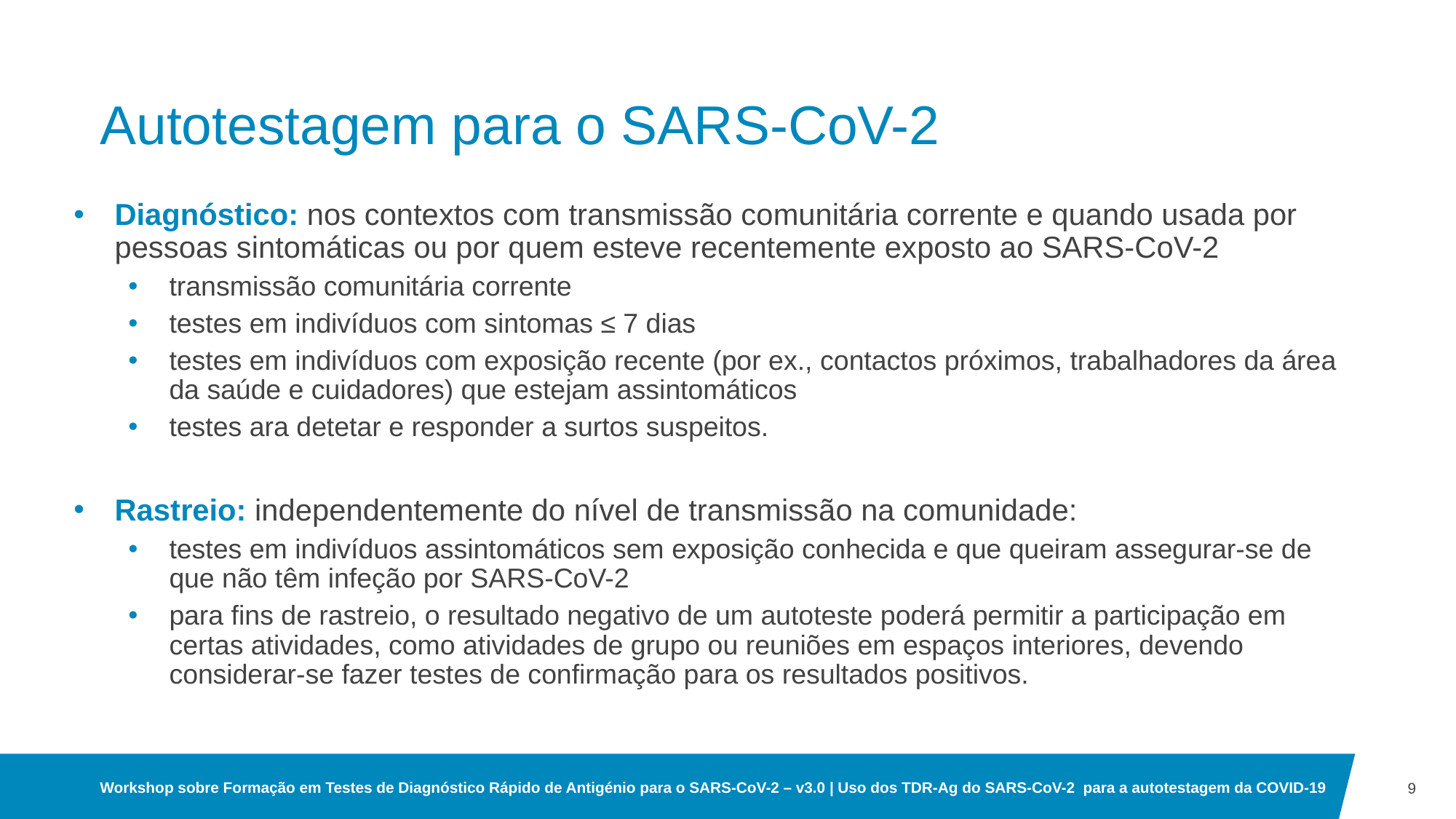

# Autotestagem para o SARS-CoV-2
Diagnóstico: nos contextos com transmissão comunitária corrente e quando usada por pessoas sintomáticas ou por quem esteve recentemente exposto ao SARS-CoV-2
transmissão comunitária corrente
testes em indivíduos com sintomas ≤ 7 dias
testes em indivíduos com exposição recente (por ex., contactos próximos, trabalhadores da área da saúde e cuidadores) que estejam assintomáticos
testes ara detetar e responder a surtos suspeitos.

Rastreio: independentemente do nível de transmissão na comunidade:
testes em indivíduos assintomáticos sem exposição conhecida e que queiram assegurar-se de que não têm infeção por SARS-CoV-2
para fins de rastreio, o resultado negativo de um autoteste poderá permitir a participação em certas atividades, como atividades de grupo ou reuniões em espaços interiores, devendo considerar-se fazer testes de confirmação para os resultados positivos.
9
Workshop sobre Formação em Testes de Diagnóstico Rápido de Antigénio para o SARS-CoV-2 – v3.0 | Uso dos TDR-Ag do SARS-CoV-2  para a autotestagem da COVID-19